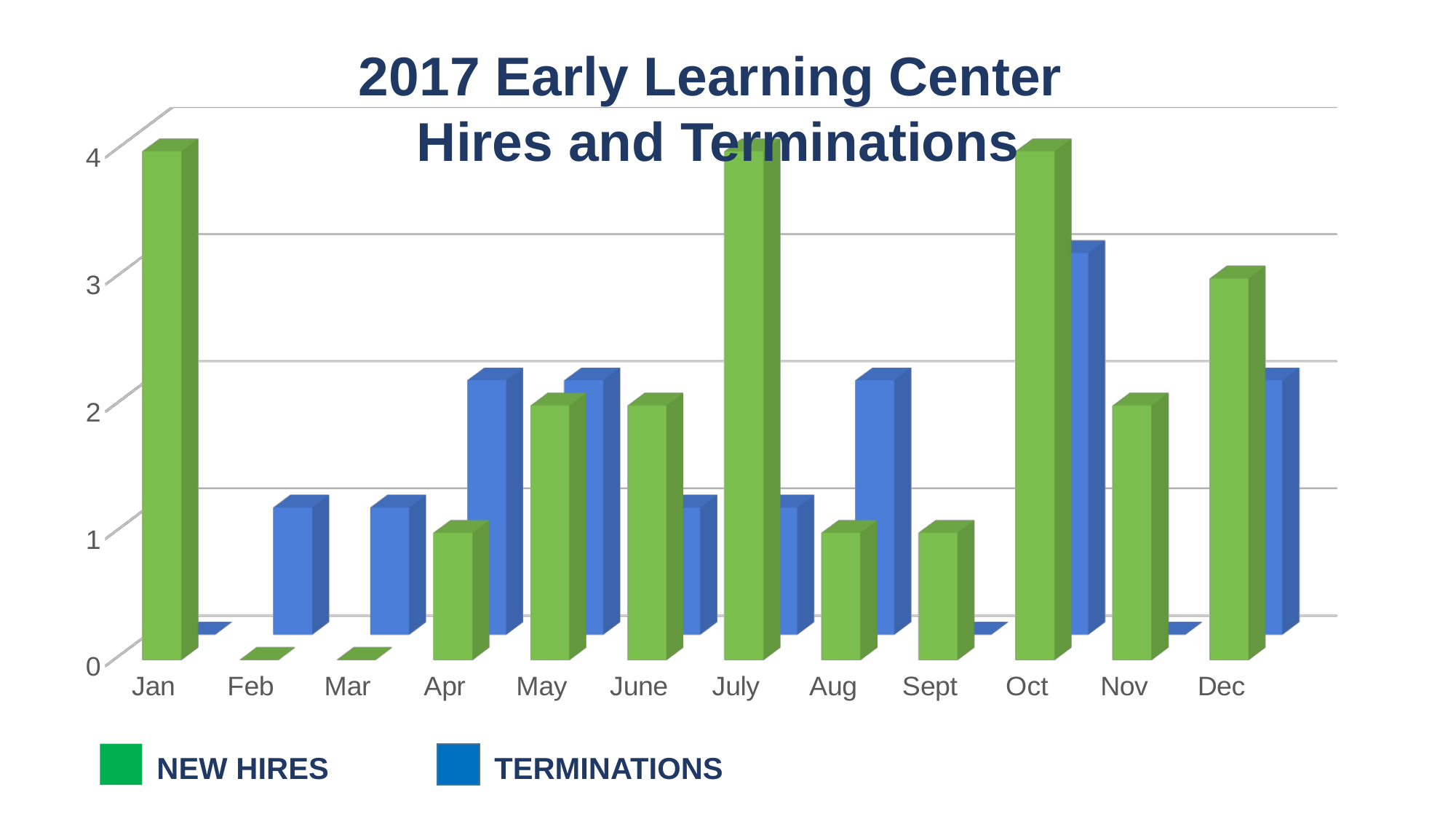

2017 Early Learning Center
Hires and Terminations

[unsupported chart]

NEW HIRES

TERMINATIONS